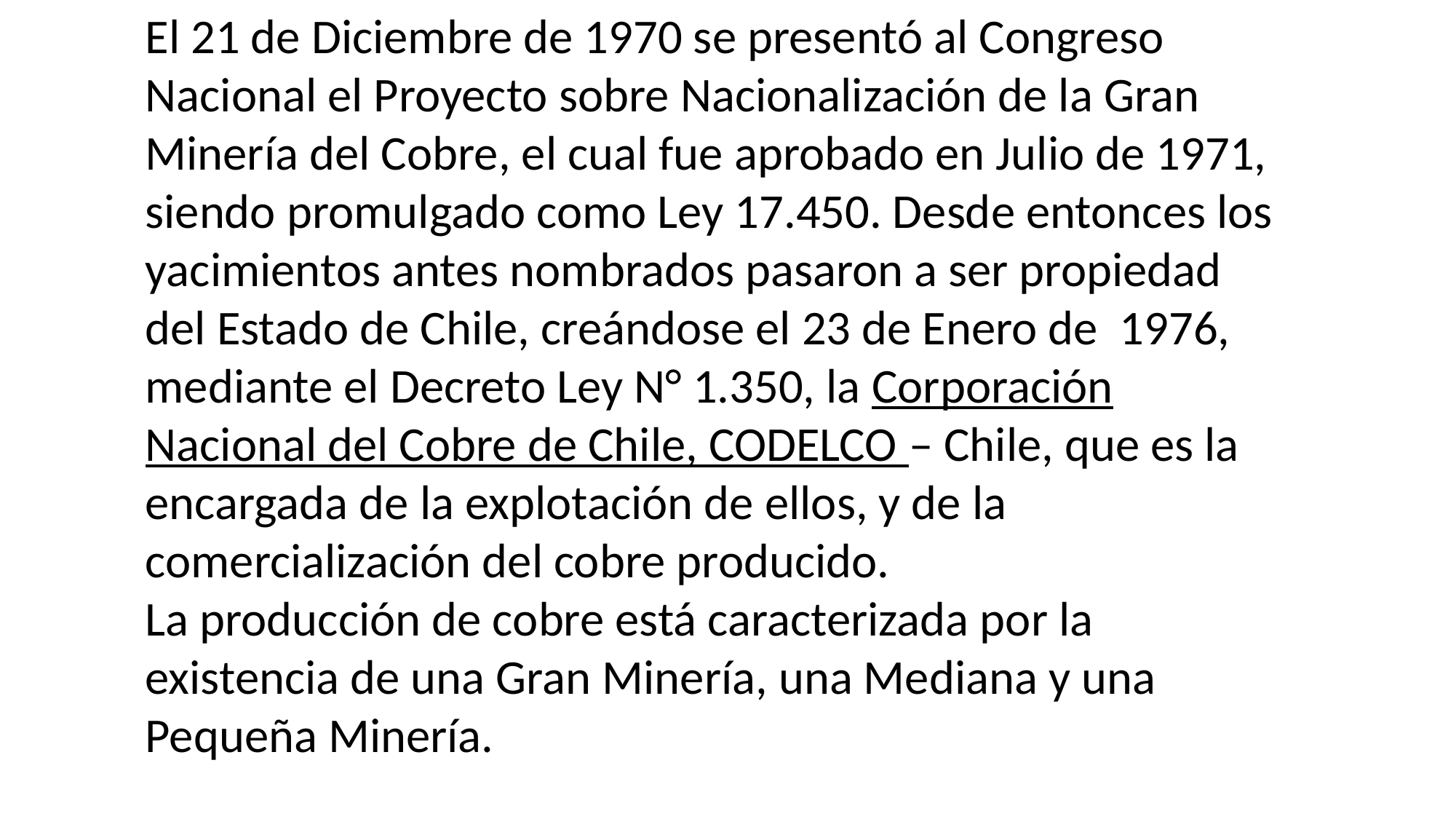

El 21 de Diciembre de 1970 se presentó al Congreso Nacional el Proyecto sobre Nacionalización de la Gran Minería del Cobre, el cual fue aprobado en Julio de 1971, siendo promulgado como Ley 17.450. Desde entonces los yacimientos antes nombrados pasaron a ser propiedad del Estado de Chile, creándose el 23 de Enero de  1976, mediante el Decreto Ley N° 1.350, la Corporación Nacional del Cobre de Chile, CODELCO – Chile, que es la encargada de la explotación de ellos, y de la comercialización del cobre producido.
La producción de cobre está caracterizada por la existencia de una Gran Minería, una Mediana y una Pequeña Minería.